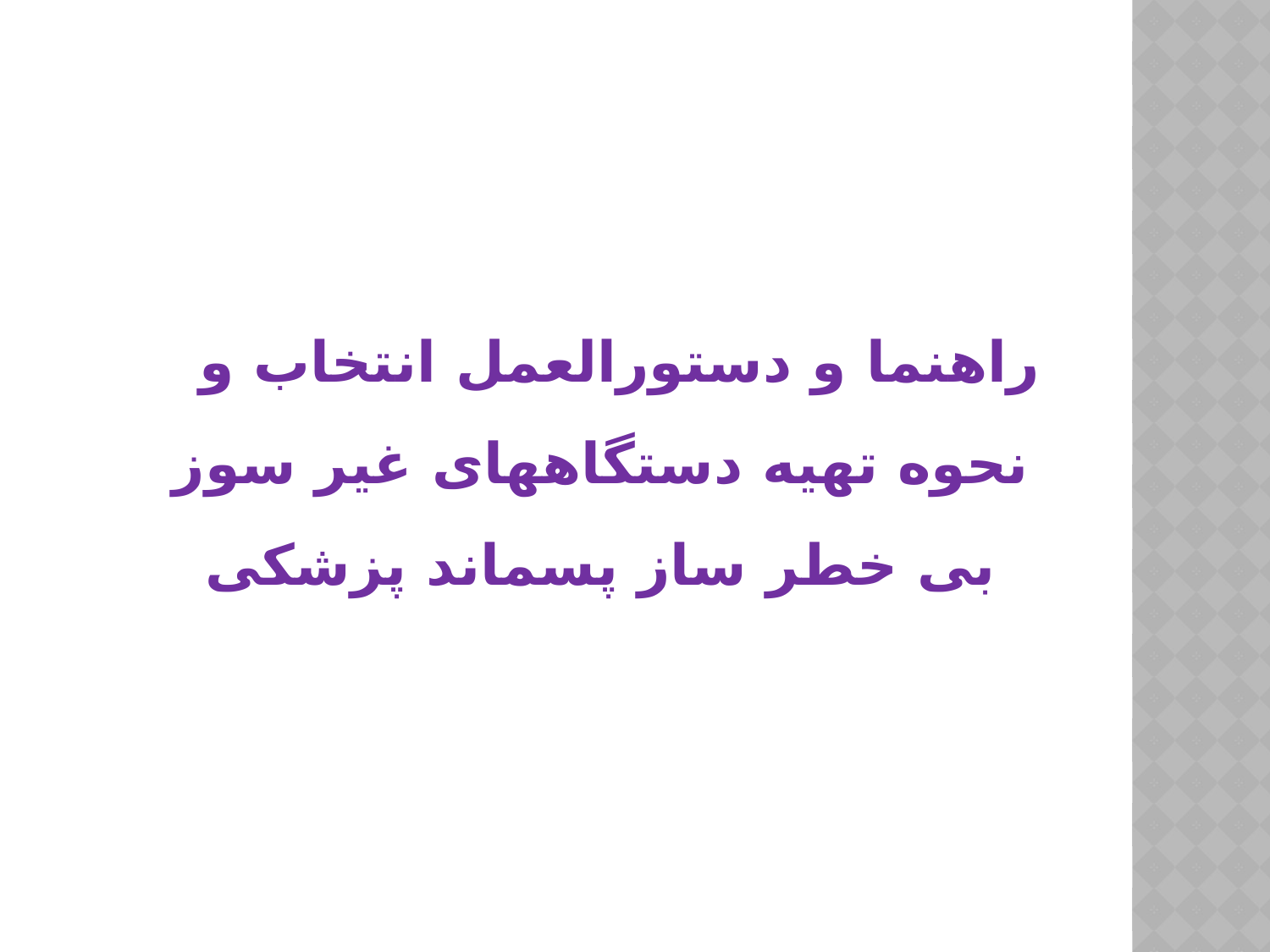

راهنما و دستورالعمل انتخاب و نحوه تهیه دستگاههای غیر سوز بی خطر ساز پسماند پزشکی